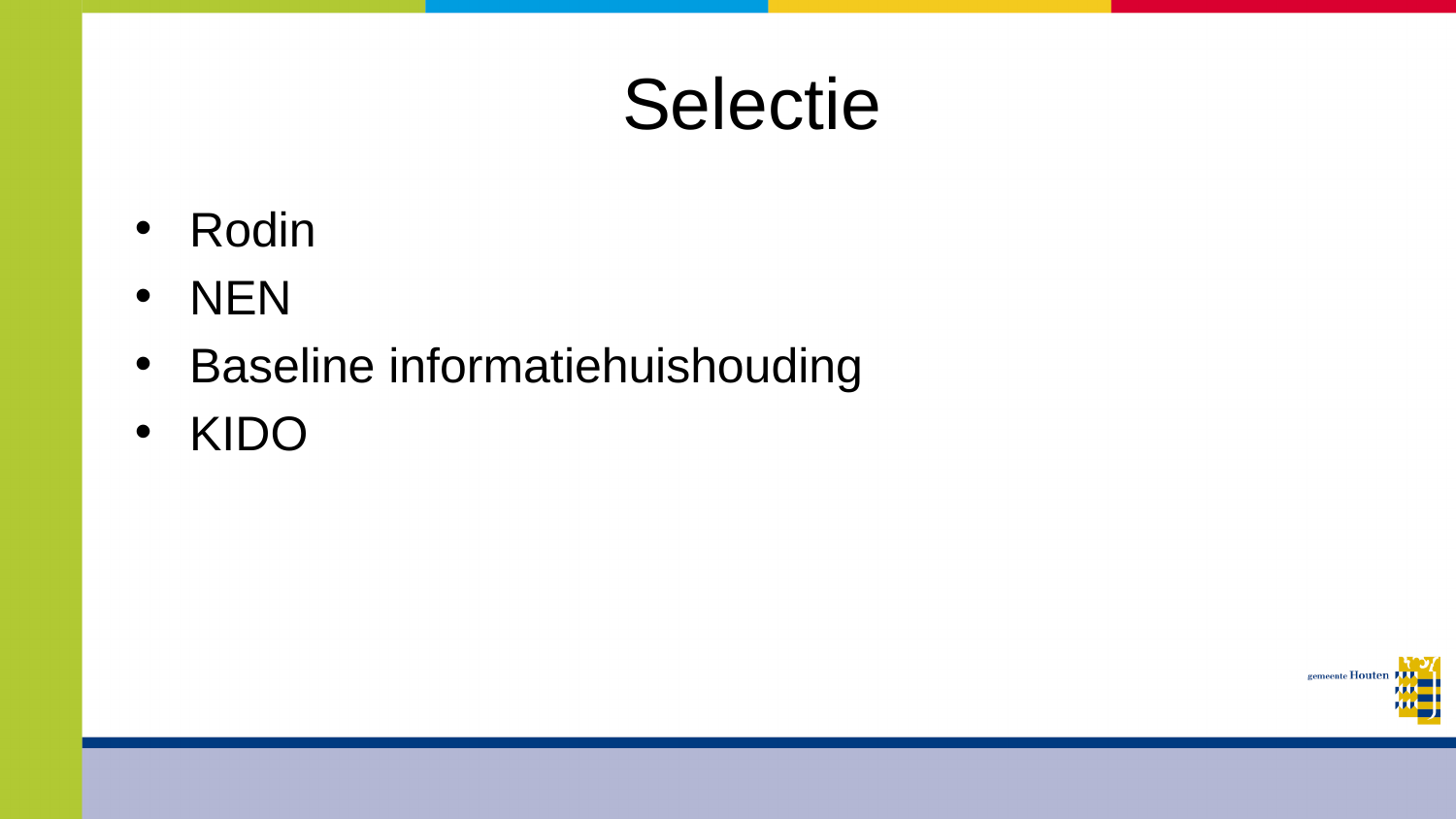

# Selectie
Rodin
NEN
Baseline informatiehuishouding
KIDO